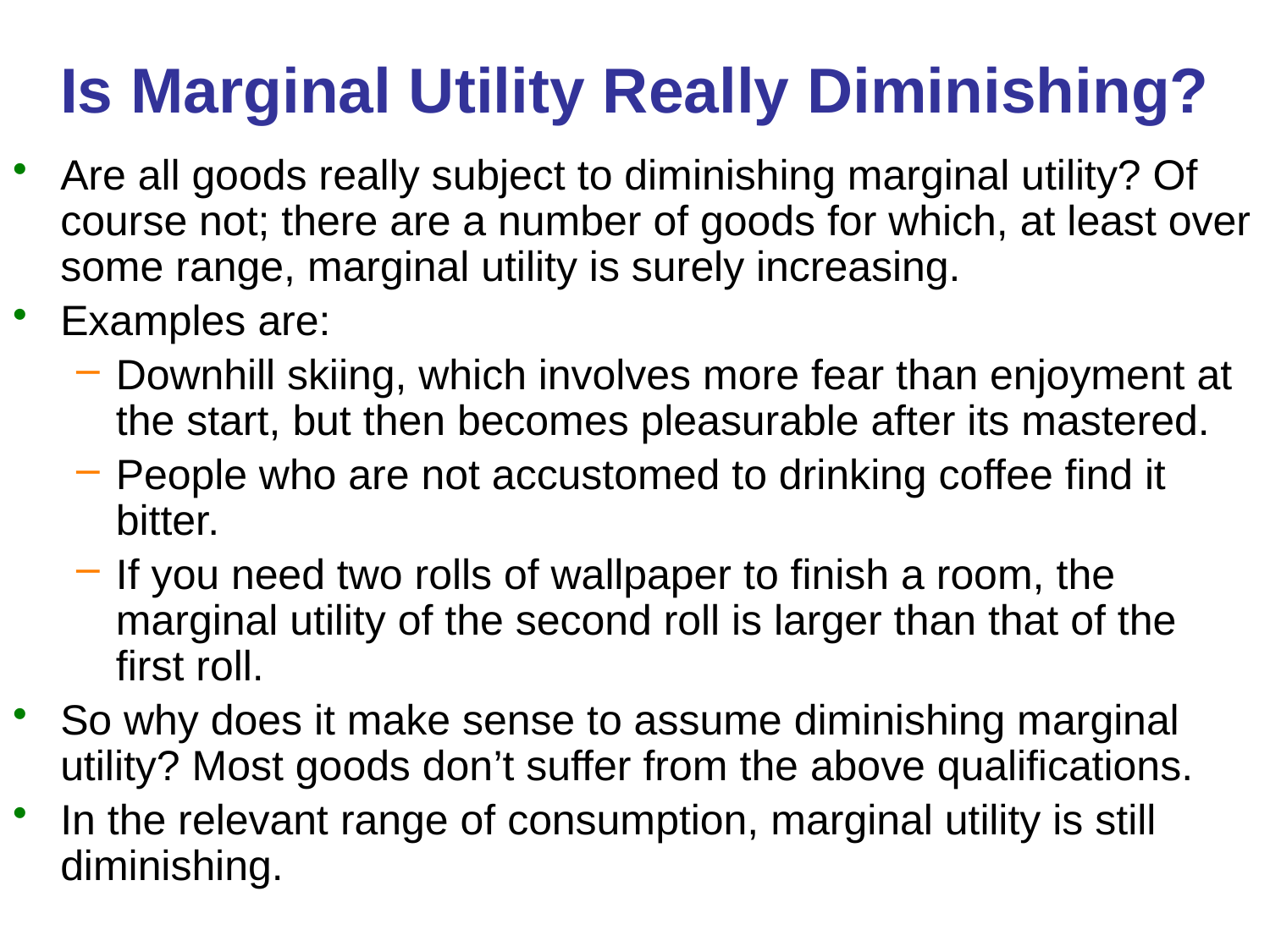

# Is Marginal Utility Really Diminishing?
Are all goods really subject to diminishing marginal utility? Of course not; there are a number of goods for which, at least over some range, marginal utility is surely increasing.
Examples are:
Downhill skiing, which involves more fear than enjoyment at the start, but then becomes pleasurable after its mastered.
People who are not accustomed to drinking coffee find it bitter.
If you need two rolls of wallpaper to finish a room, the marginal utility of the second roll is larger than that of the first roll.
So why does it make sense to assume diminishing marginal utility? Most goods don’t suffer from the above qualifications.
In the relevant range of consumption, marginal utility is still diminishing.